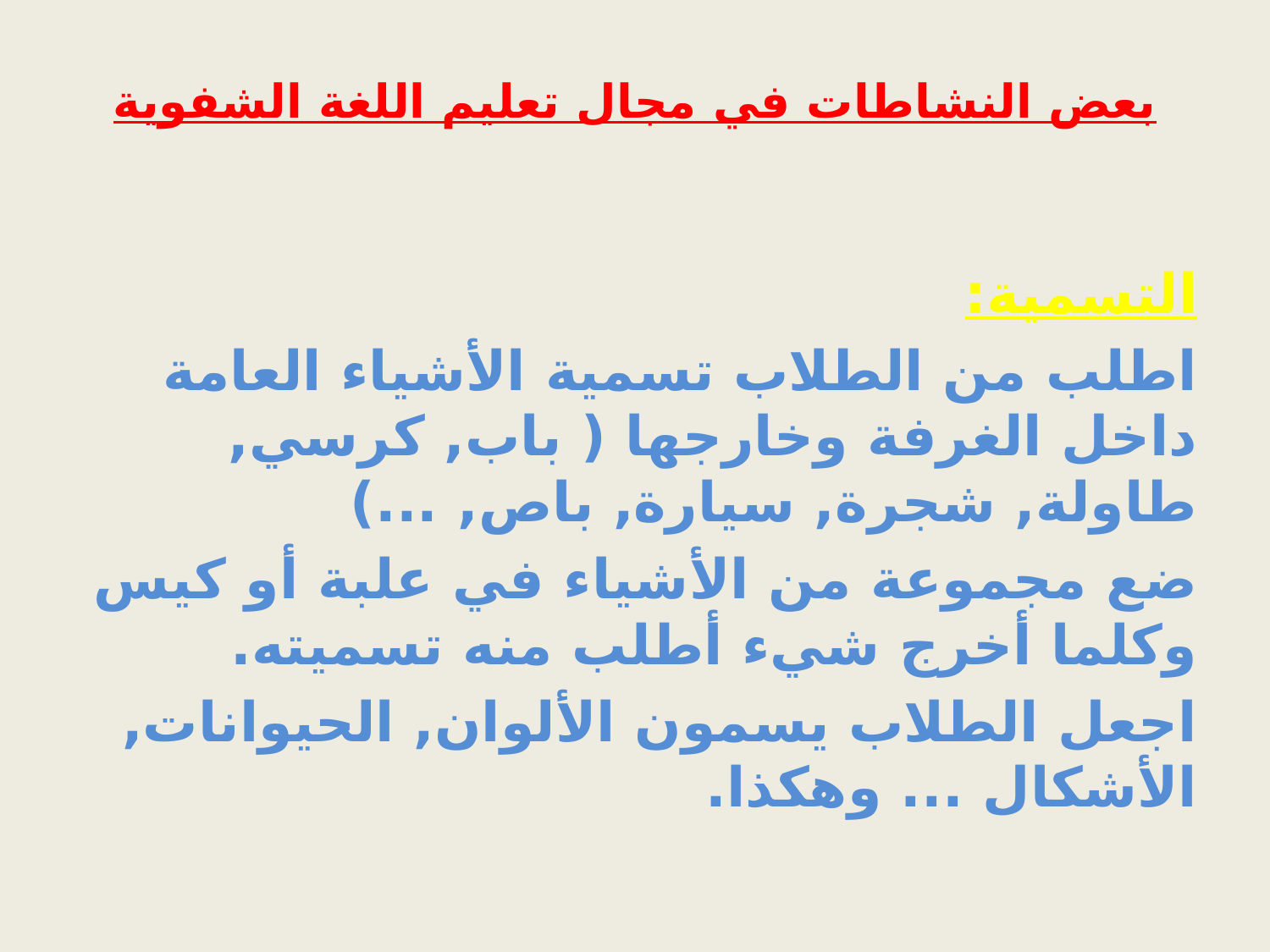

# بعض النشاطات في مجال تعليم اللغة الشفوية

التسمية:
اطلب من الطلاب تسمية الأشياء العامة داخل الغرفة وخارجها ( باب, كرسي, طاولة, شجرة, سيارة, باص, ...)
ضع مجموعة من الأشياء في علبة أو كيس وكلما أخرج شيء أطلب منه تسميته.
اجعل الطلاب يسمون الألوان, الحيوانات, الأشكال ... وهكذا.